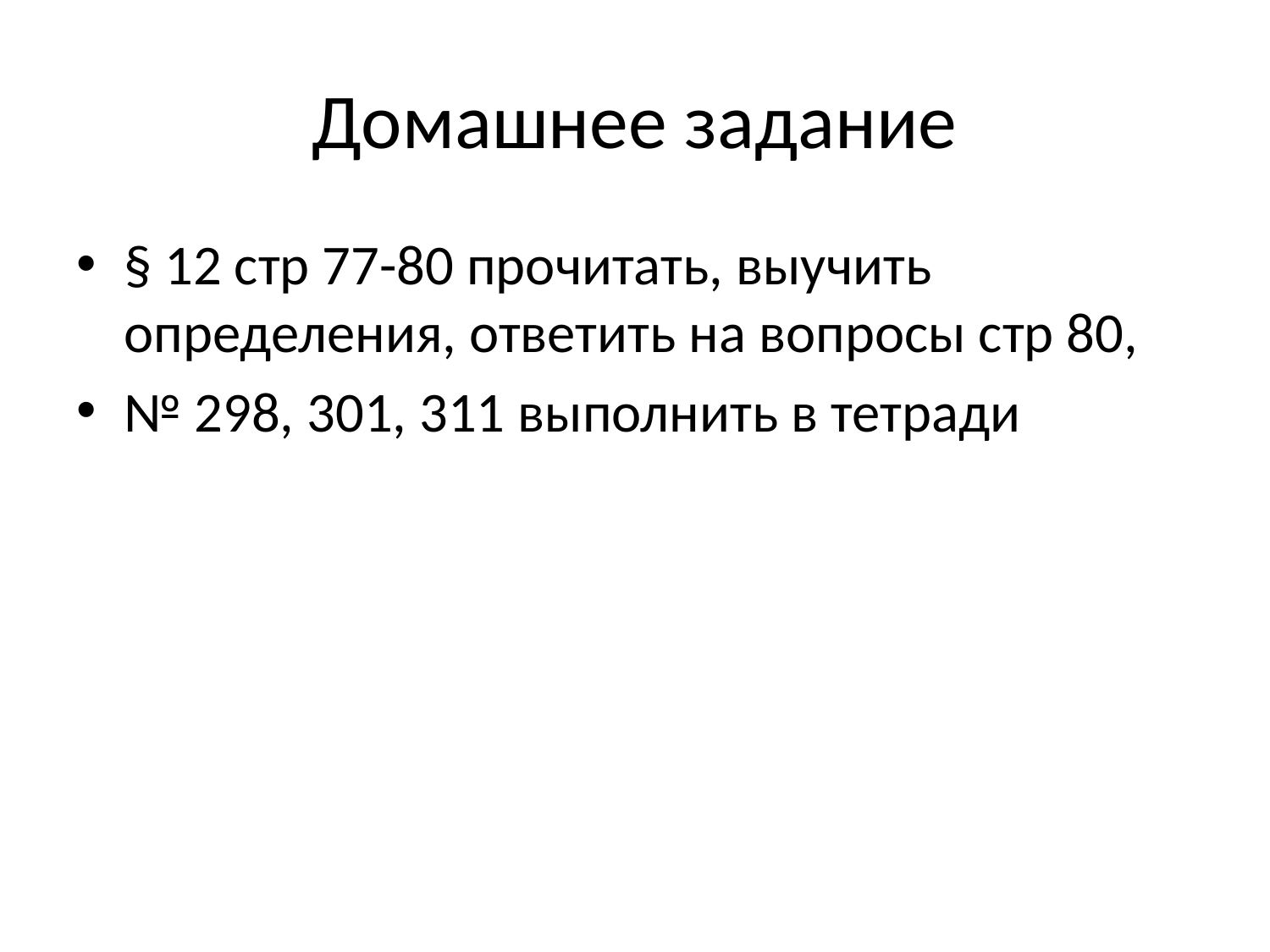

# Домашнее задание
§ 12 стр 77-80 прочитать, выучить определения, ответить на вопросы стр 80,
№ 298, 301, 311 выполнить в тетради